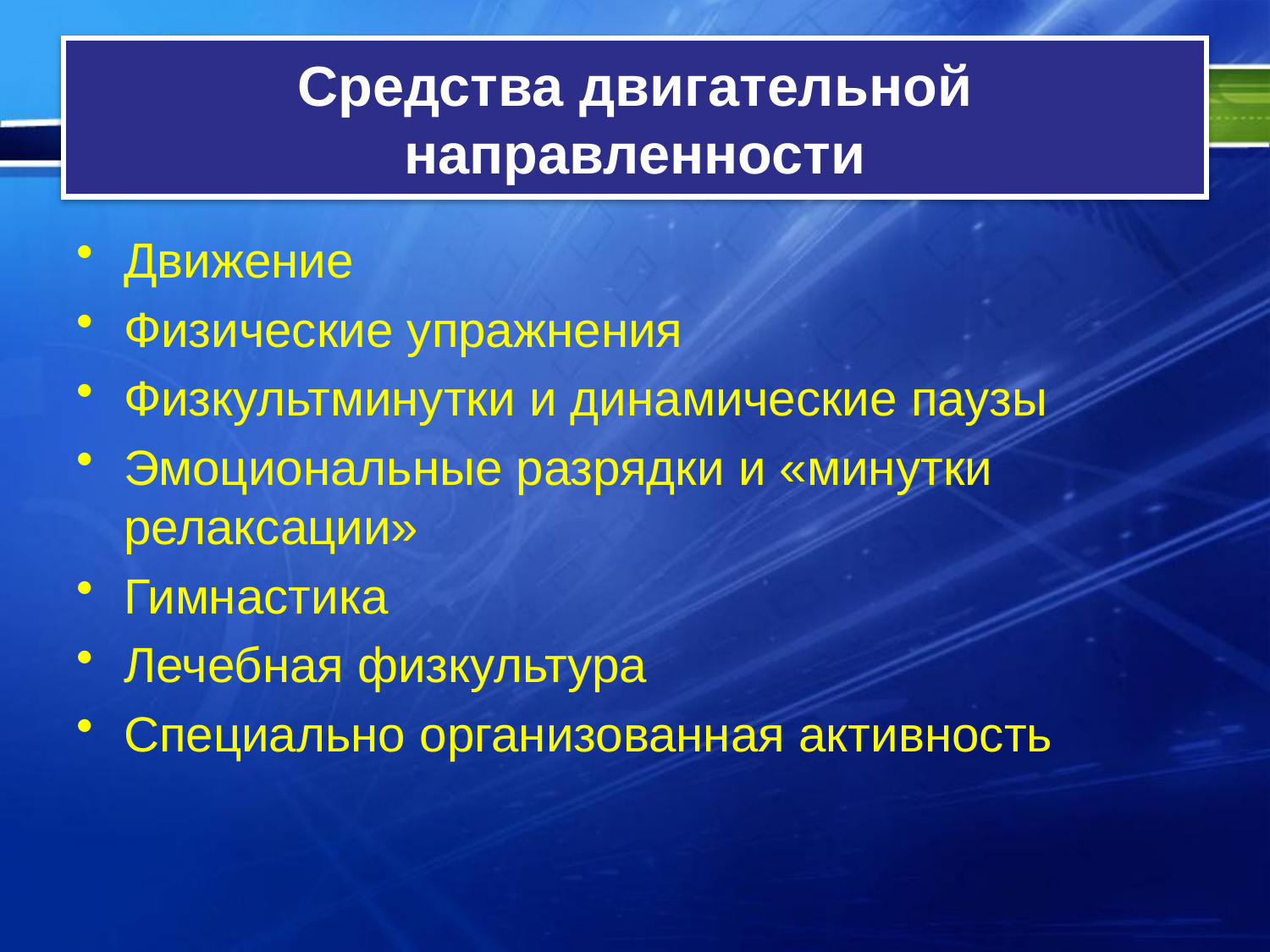

# Средства двигательной направленности
Движение
Физические упражнения
Физкультминутки и динамические паузы
Эмоциональные разрядки и «минутки релаксации»
Гимнастика
Лечебная физкультура
Специально организованная активность